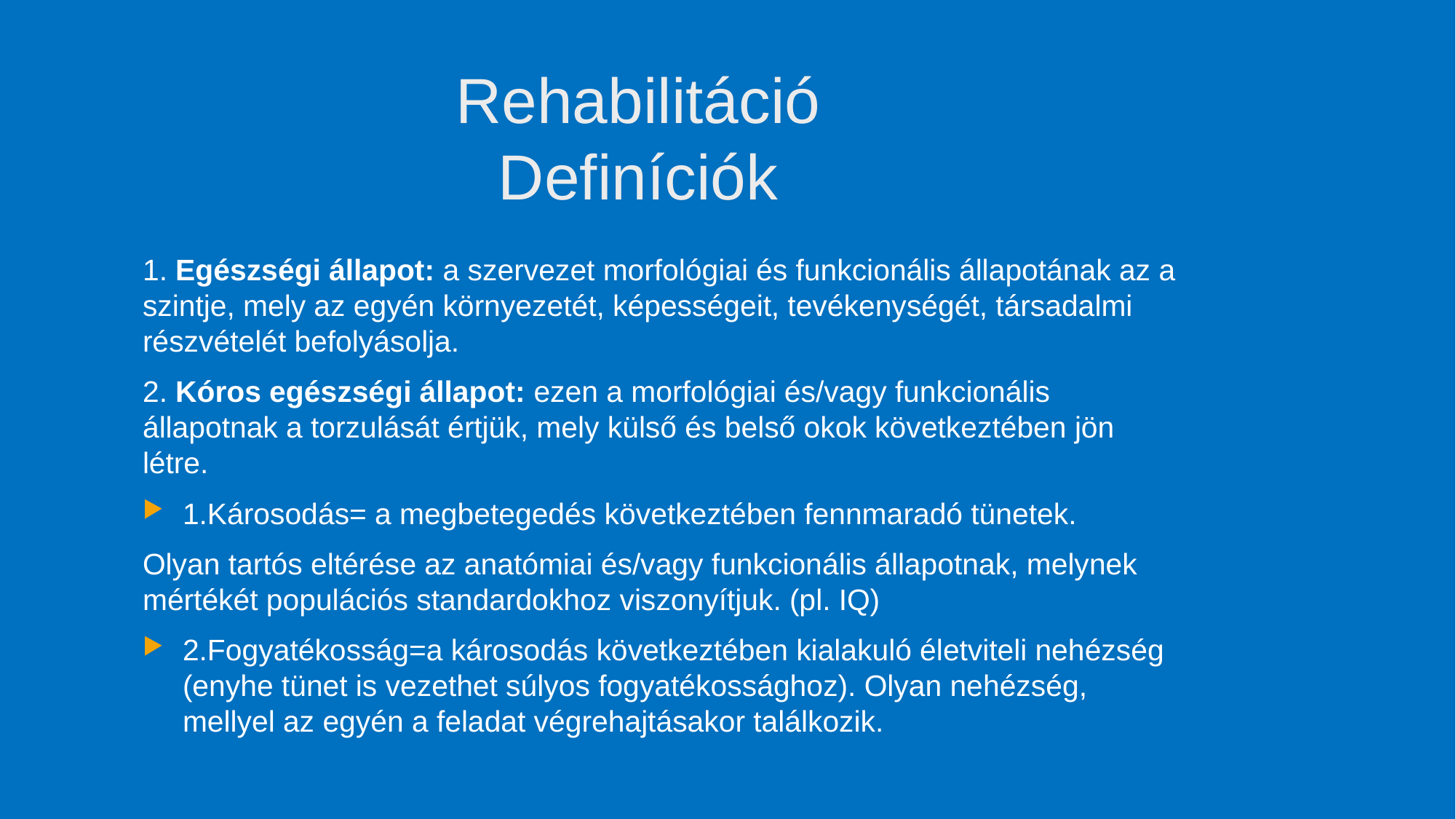

# Rehabilitáció Definíciók
1. Egészségi állapot: a szervezet morfológiai és funkcionális állapotának az a szintje, mely az egyén környezetét, képességeit, tevékenységét, társadalmi részvételét befolyásolja.
2. Kóros egészségi állapot: ezen a morfológiai és/vagy funkcionális állapotnak a torzulását értjük, mely külső és belső okok következtében jön létre.
1.Károsodás= a megbetegedés következtében fennmaradó tünetek.
Olyan tartós eltérése az anatómiai és/vagy funkcionális állapotnak, melynek mértékét populációs standardokhoz viszonyítjuk. (pl. IQ)
2.Fogyatékosság=a károsodás következtében kialakuló életviteli nehézség (enyhe tünet is vezethet súlyos fogyatékossághoz). Olyan nehézség, mellyel az egyén a feladat végrehajtásakor találkozik.